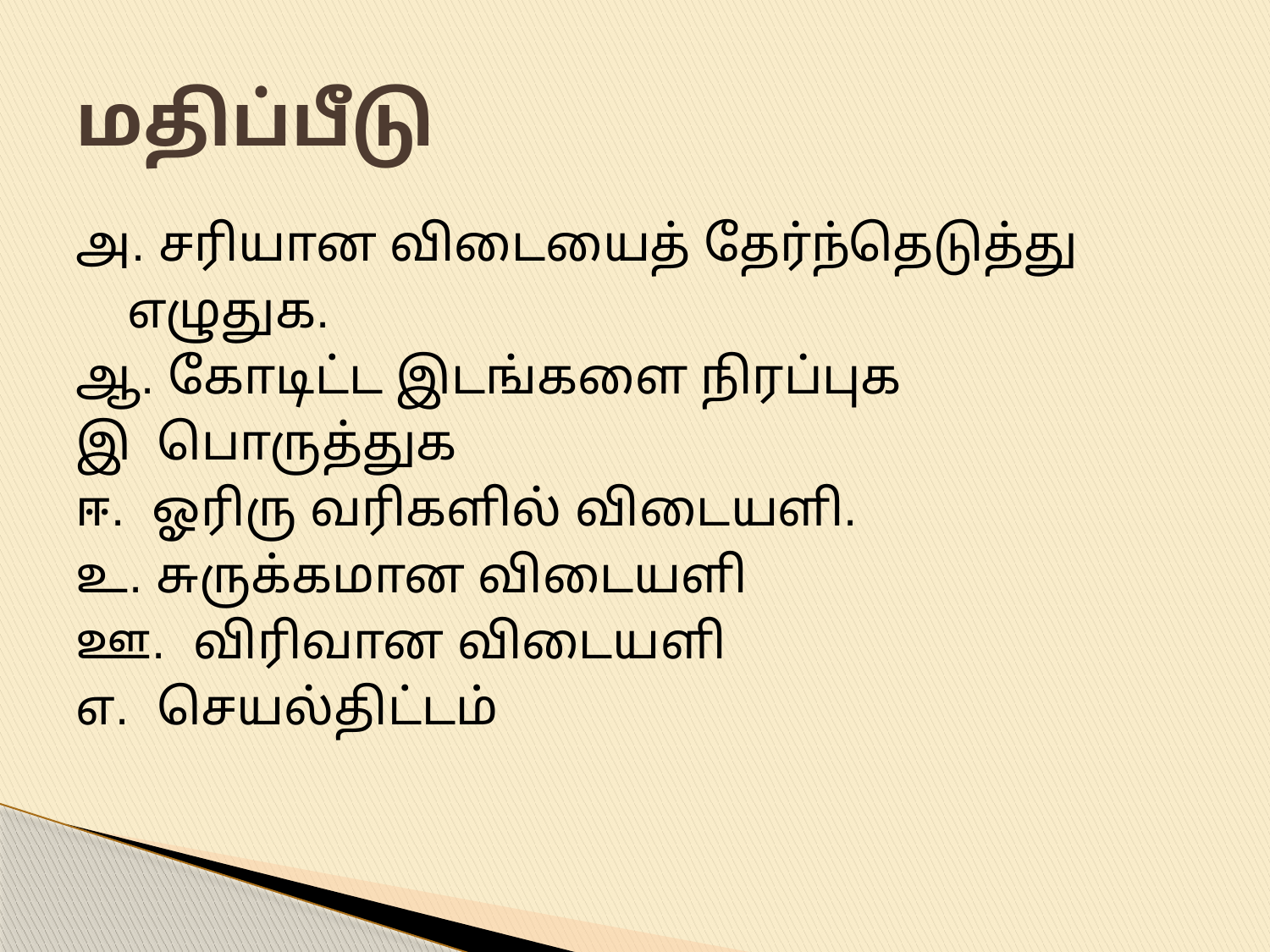

# மதிப்பீடு
அ. சரியான விடையைத் தேர்ந்தெடுத்து
    எழுதுக.
ஆ. கோடிட்ட இடங்களை நிரப்புக
இ  பொருத்துக
ஈ.  ஓரிரு வரிகளில் விடையளி.
உ. சுருக்கமான விடையளி
ஊ.  விரிவான விடையளி
எ.  செயல்திட்டம்